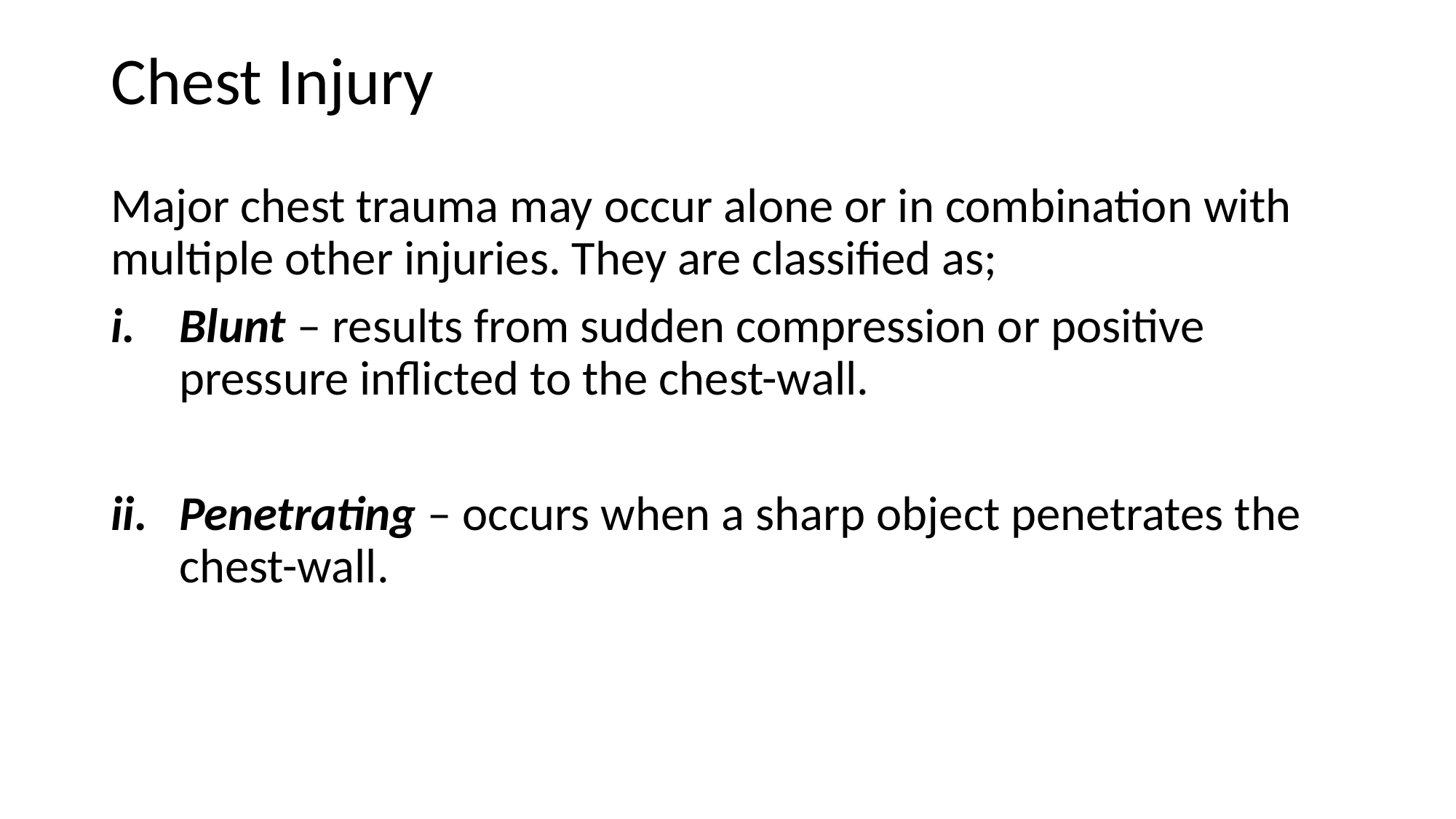

# Chest Injury
Major chest trauma may occur alone or in combination with multiple other injuries. They are classified as;
Blunt – results from sudden compression or positive pressure inflicted to the chest-wall.

Penetrating – occurs when a sharp object penetrates the chest-wall.